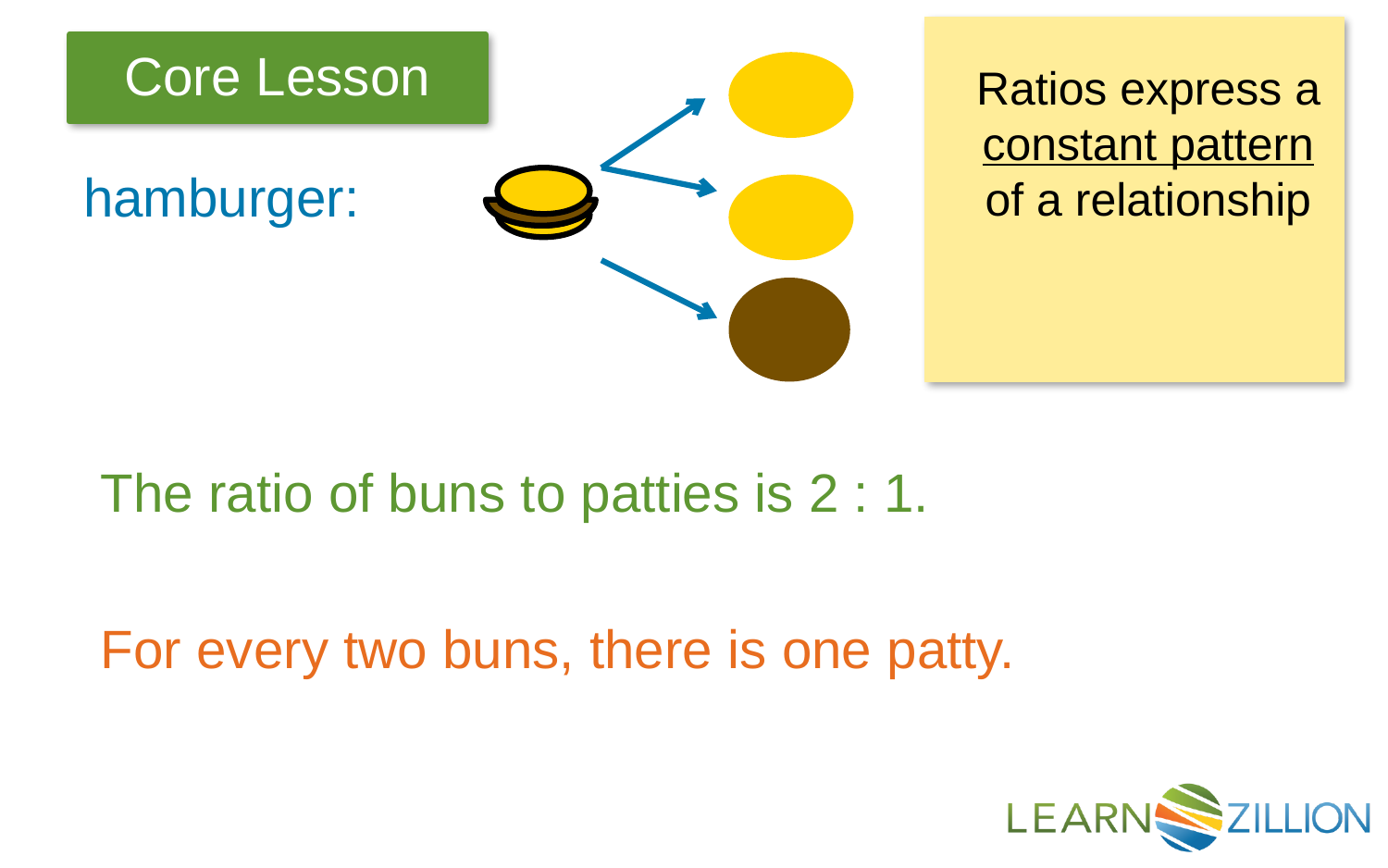

Ratios express a constant pattern of a relationship

hamburger:

The ratio of buns to patties is 2 : 1.
For every two buns, there is one patty.